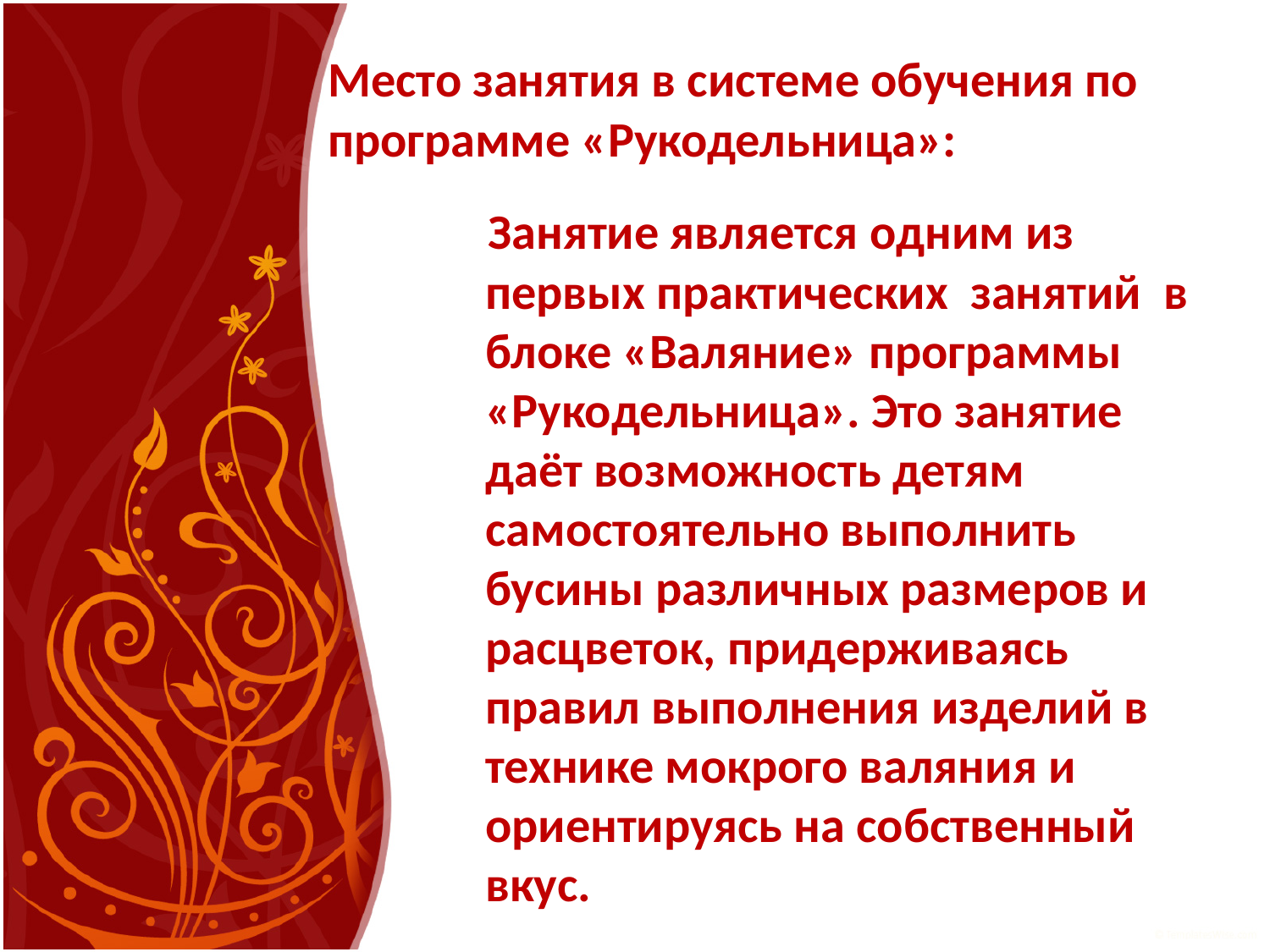

# Место занятия в системе обучения по программе «Рукодельница»:
    Занятие является одним из первых практических  занятий  в блоке «Валяние» программы «Рукодельница». Это занятие даёт возможность детям самостоятельно выполнить бусины различных размеров и расцветок, придерживаясь правил выполнения изделий в технике мокрого валяния и ориентируясь на собственный вкус.